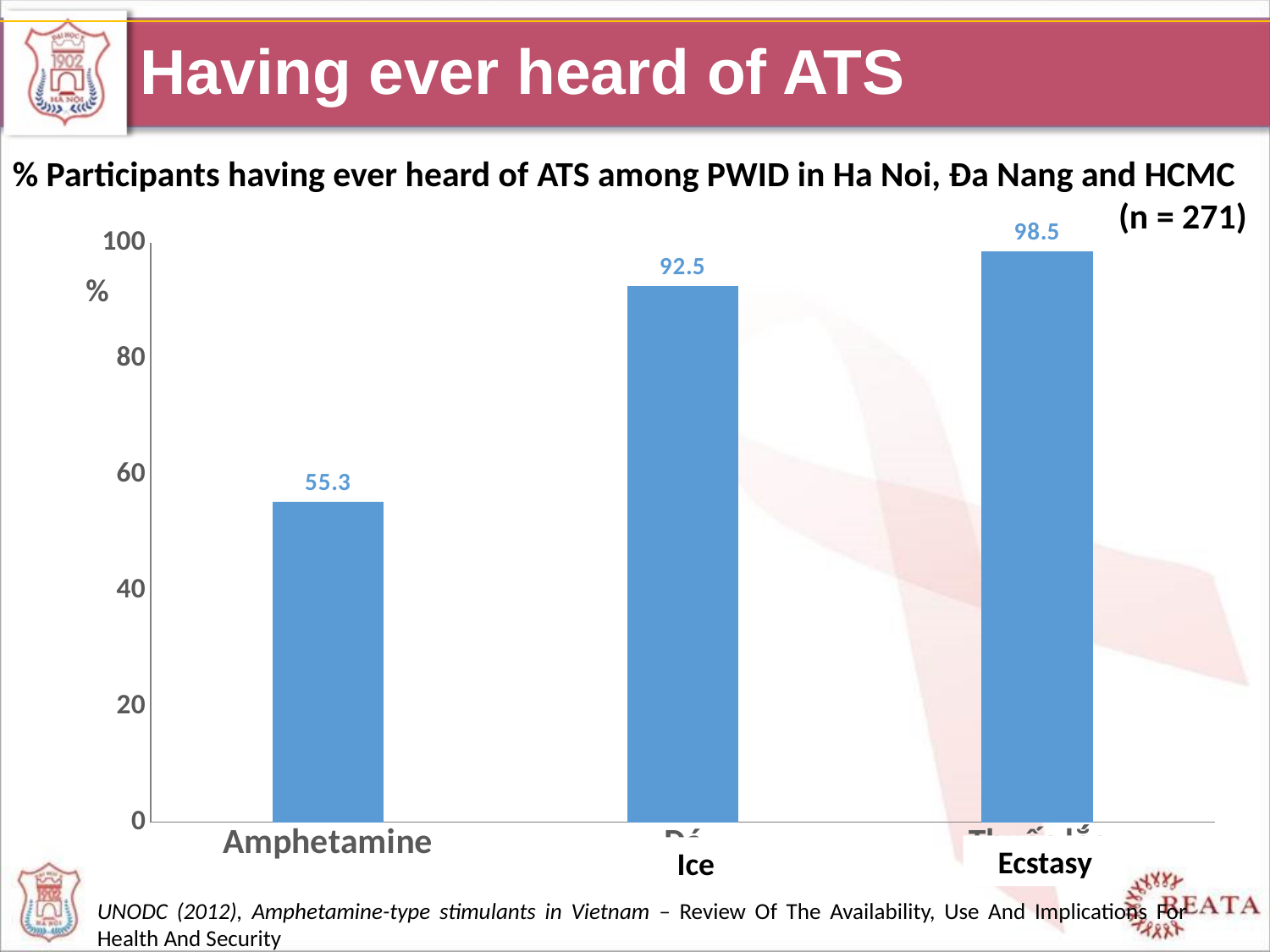

# Having ever heard of ATS
% Participants having ever heard of ATS among PWID in Ha Noi, Đa Nang and HCMC
(n = 271)

### Chart

| Category | Series 1 |
|---|---|
| Amphetamine | 55.3 |
| Đá | 92.5 |
| Thuốc lắc | 98.5 |
Ecstasy
Ice
UNODC (2012), Amphetamine-type stimulants in Vietnam – Review Of The Availability, Use And Implications For Health And Security